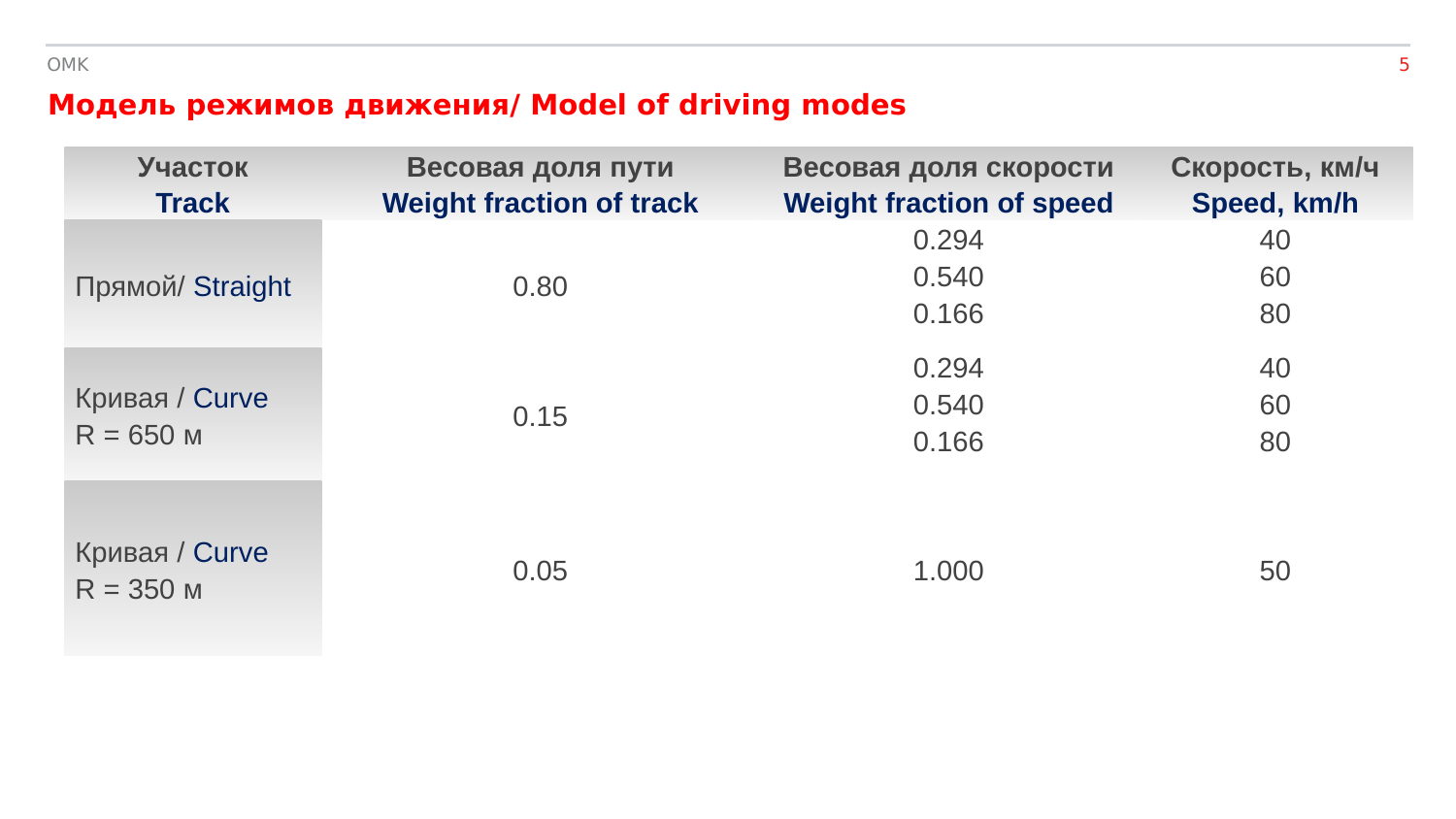

OMK
Модель режимов движения/ Model of driving modes

| Участок Track | Весовая доля пути Weight fraction of track | Весовая доля скорости Weight fraction of speed | Скорость, км/ч Speed, km/h |
| --- | --- | --- | --- |
| Прямой/ Straight | 0.80 | 0.294 0.540 0.166 | 40 60 80 |
| Кривая / Сurve R = 650 м | 0.15 | 0.294 0.540 0.166 | 40 60 80 |
| Кривая / Сurve R = 350 м | 0.05 | 1.000 | 50 |